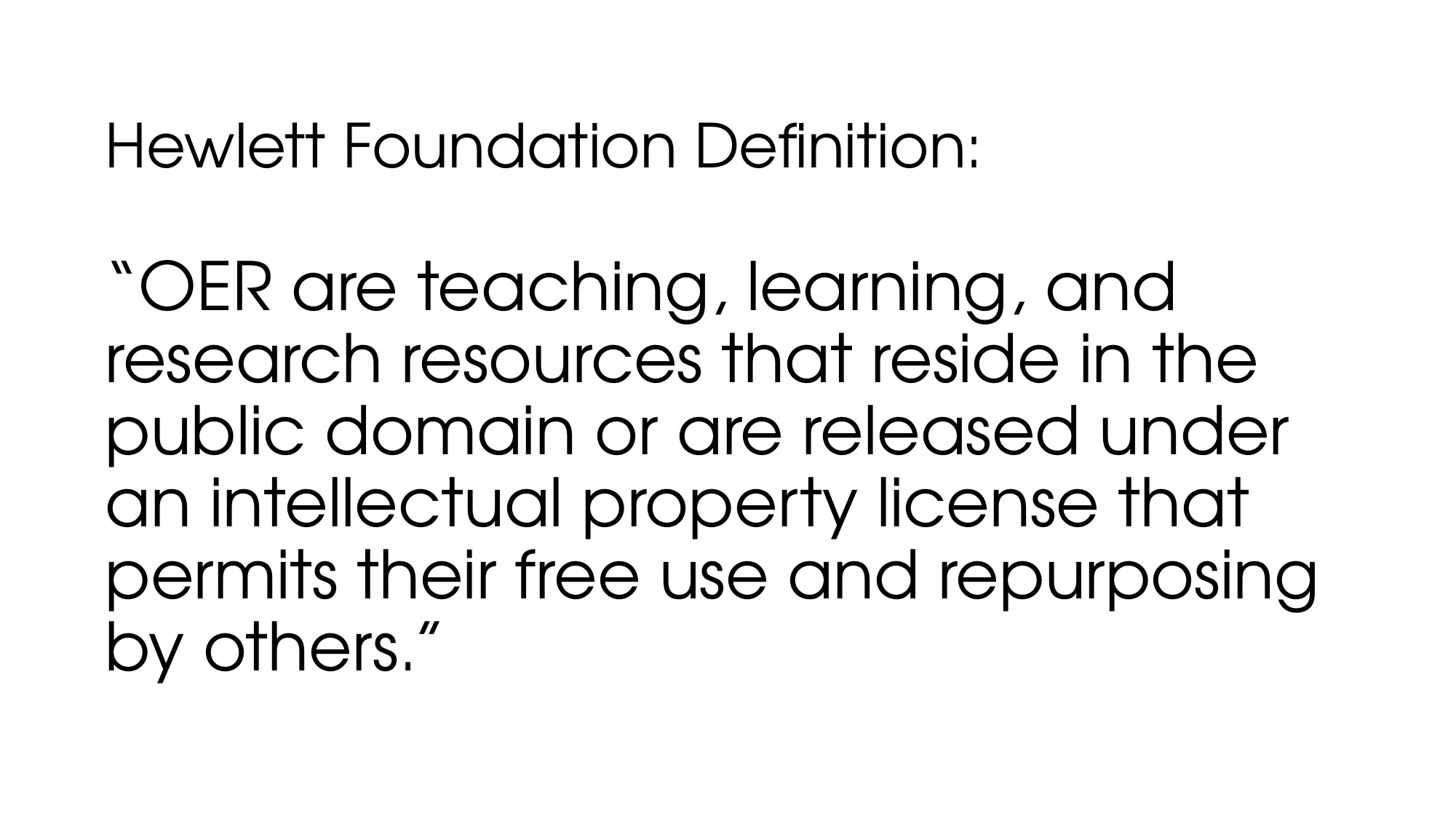

# Hewlett Foundation Definition: “OER are teaching, learning, and research resources that reside in the public domain or are released under an intellectual property license that permits their free use and repurposing by others.”